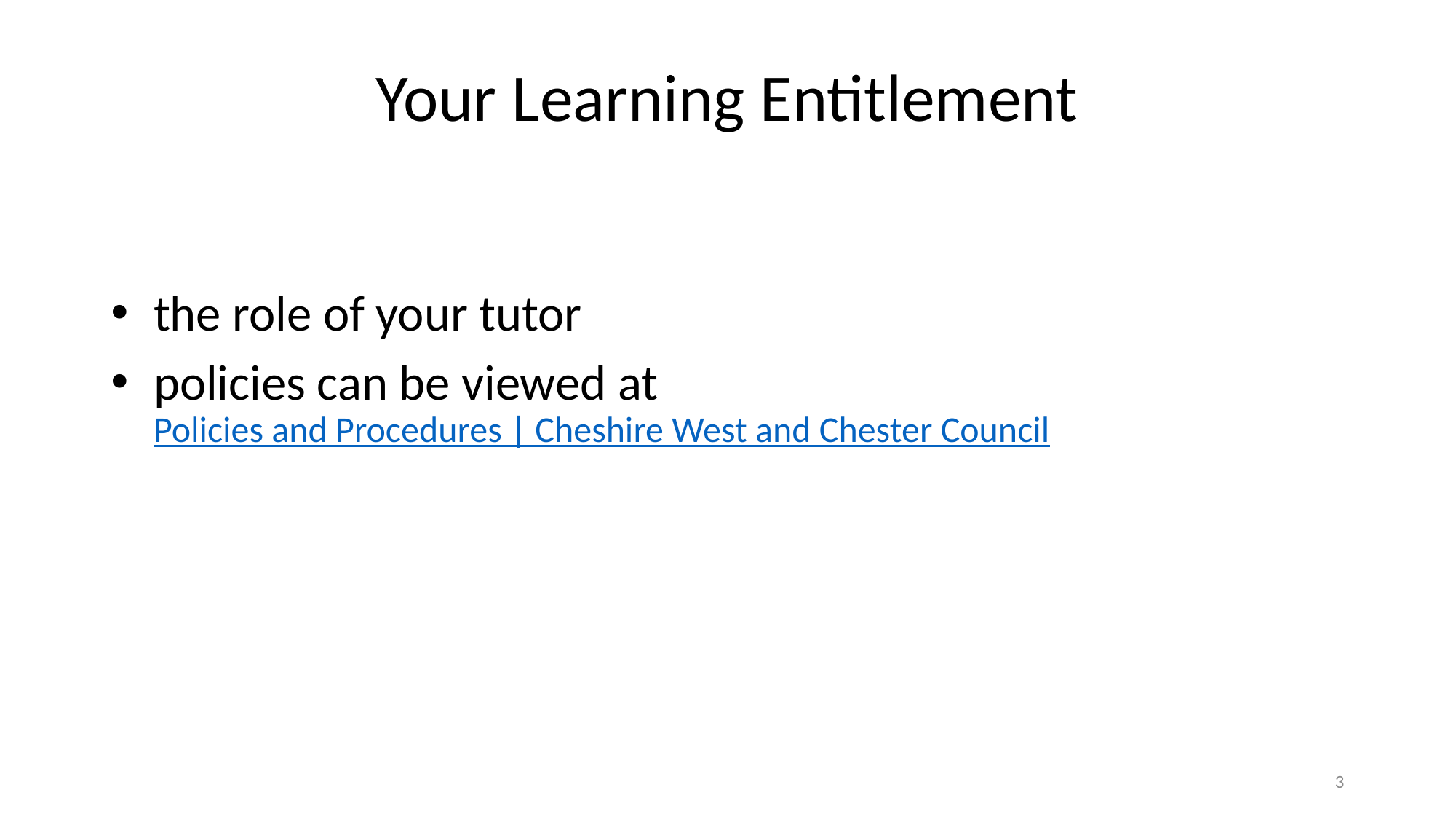

# Your Learning Entitlement
the role of your tutor
policies can be viewed at Policies and Procedures | Cheshire West and Chester Council
3